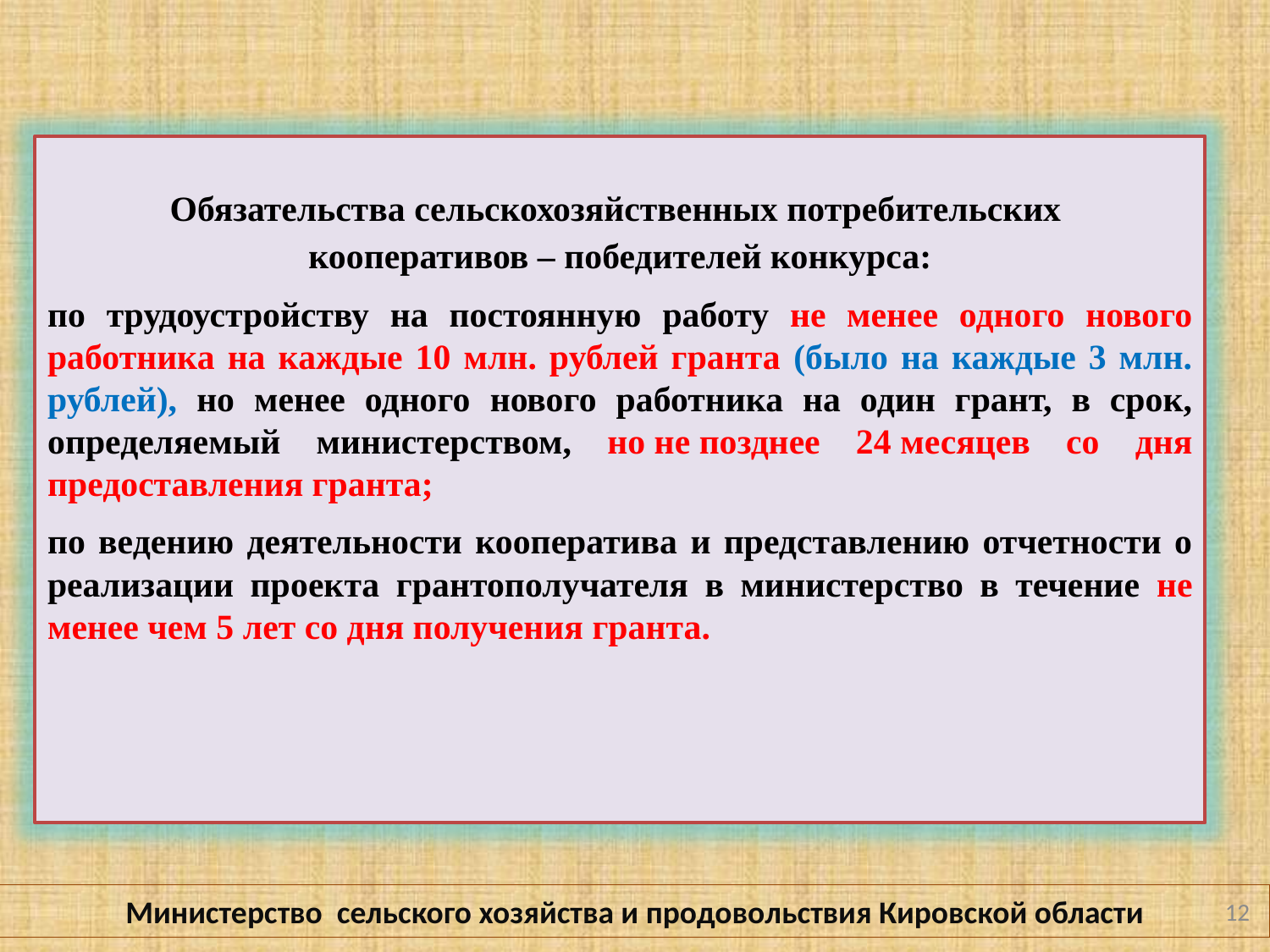

Обязательства сельскохозяйственных потребительских
кооперативов – победителей конкурса:
по трудоустройству на постоянную работу не менее одного нового работника на каждые 10 млн. рублей гранта (было на каждые 3 млн. рублей), но менее одного нового работника на один грант, в срок, определяемый министерством, но не позднее 24 месяцев со дня предоставления гранта;
по ведению деятельности кооператива и представлению отчетности о реализации проекта грантополучателя в министерство в течение не менее чем 5 лет со дня получения гранта.

Министерство  сельского хозяйства и продовольствия Кировской области
12